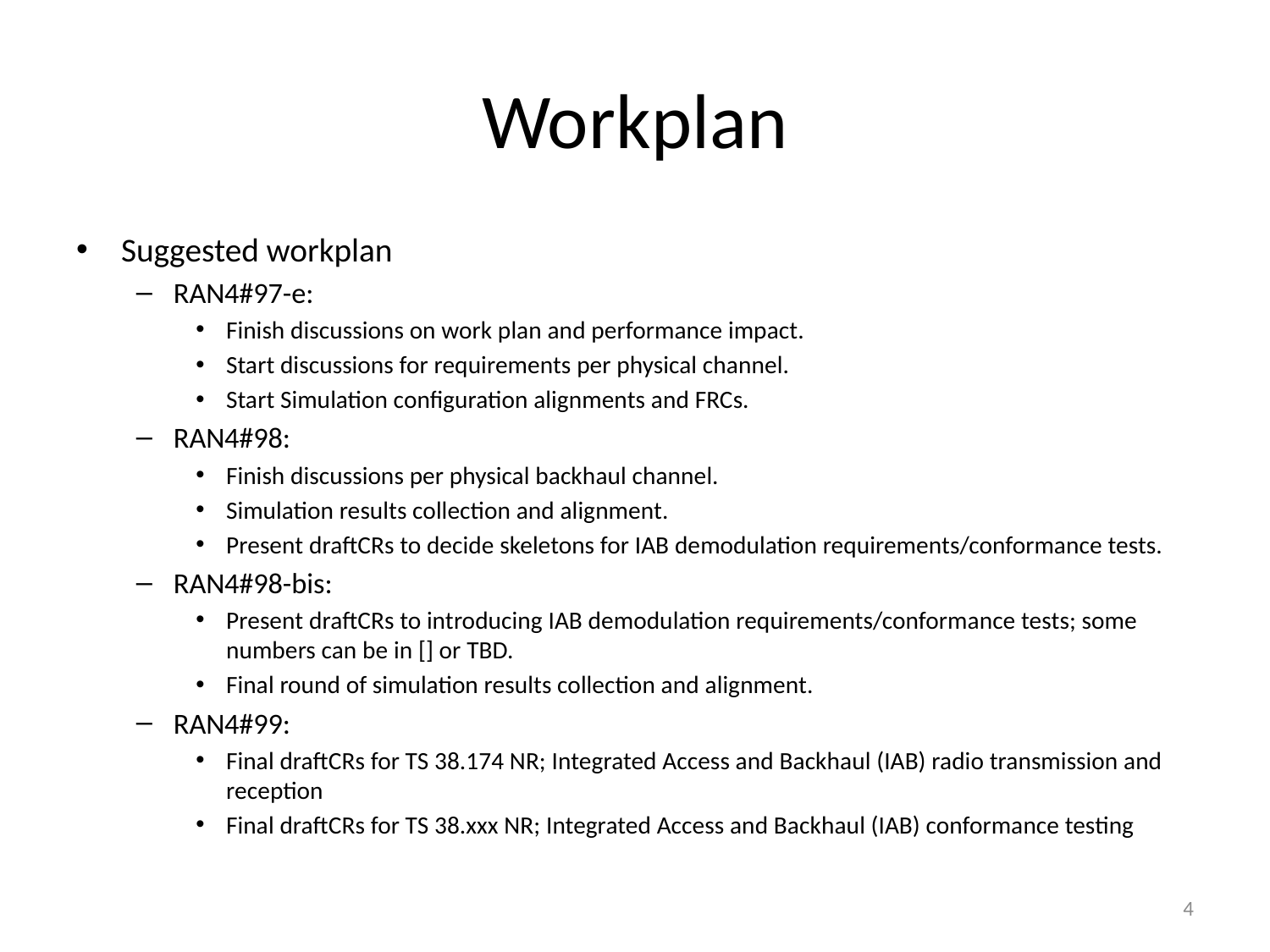

# Workplan
Suggested workplan
RAN4#97-e:
Finish discussions on work plan and performance impact.
Start discussions for requirements per physical channel.
Start Simulation configuration alignments and FRCs.
RAN4#98:
Finish discussions per physical backhaul channel.
Simulation results collection and alignment.
Present draftCRs to decide skeletons for IAB demodulation requirements/conformance tests.
RAN4#98-bis:
Present draftCRs to introducing IAB demodulation requirements/conformance tests; some numbers can be in [] or TBD.
Final round of simulation results collection and alignment.
RAN4#99:
Final draftCRs for TS 38.174 NR; Integrated Access and Backhaul (IAB) radio transmission and reception
Final draftCRs for TS 38.xxx NR; Integrated Access and Backhaul (IAB) conformance testing
4